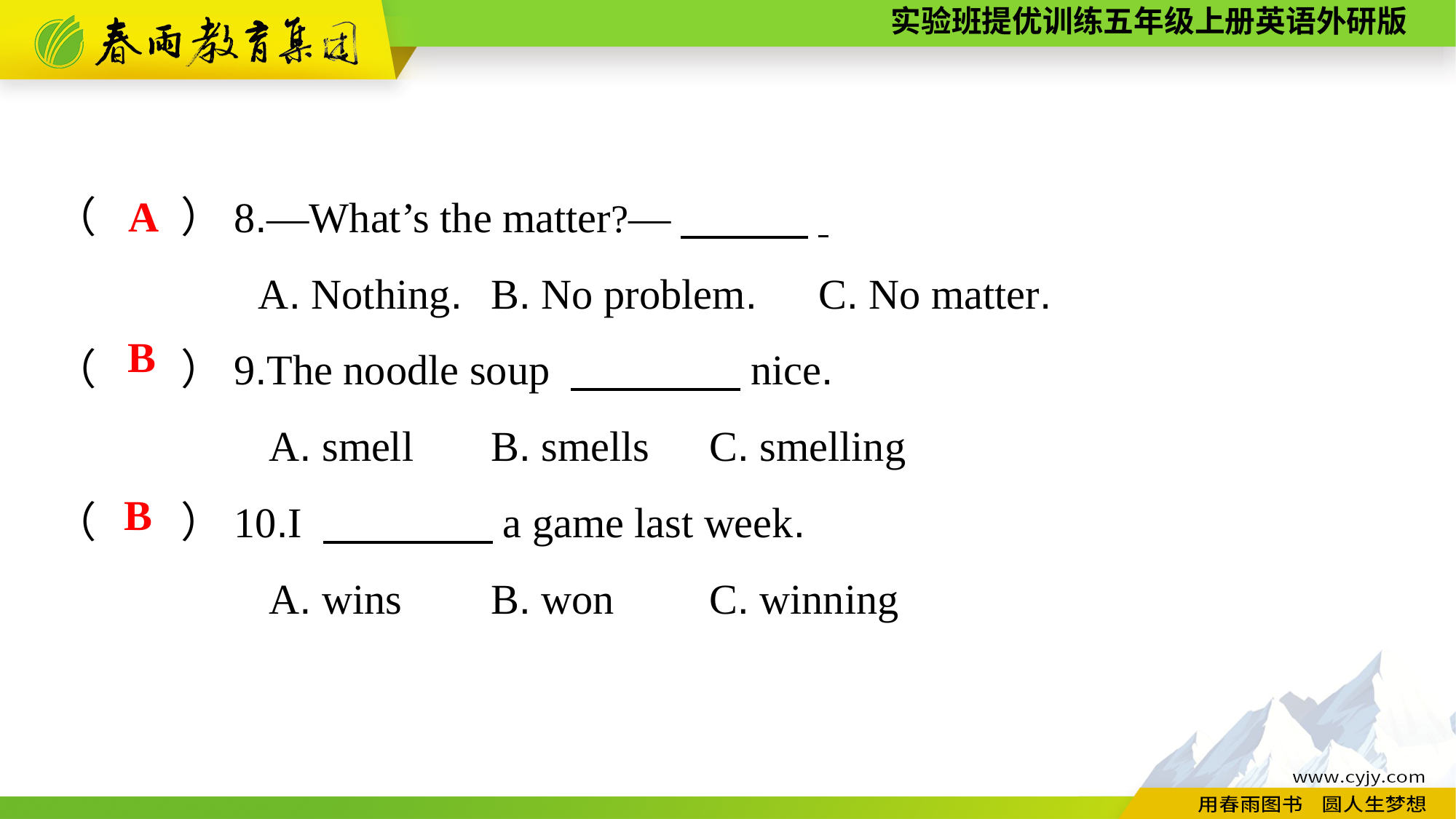

（　　）8.—What’s the matter?—　　　.
A. Nothing.	B. No problem.	C. No matter.
（　　）9.The noodle soup 　　　　nice.
A. smell	B. smells	C. smelling
（　　）10.I 　　　　a game last week.
A. wins	B. won	C. winning
A
B
B